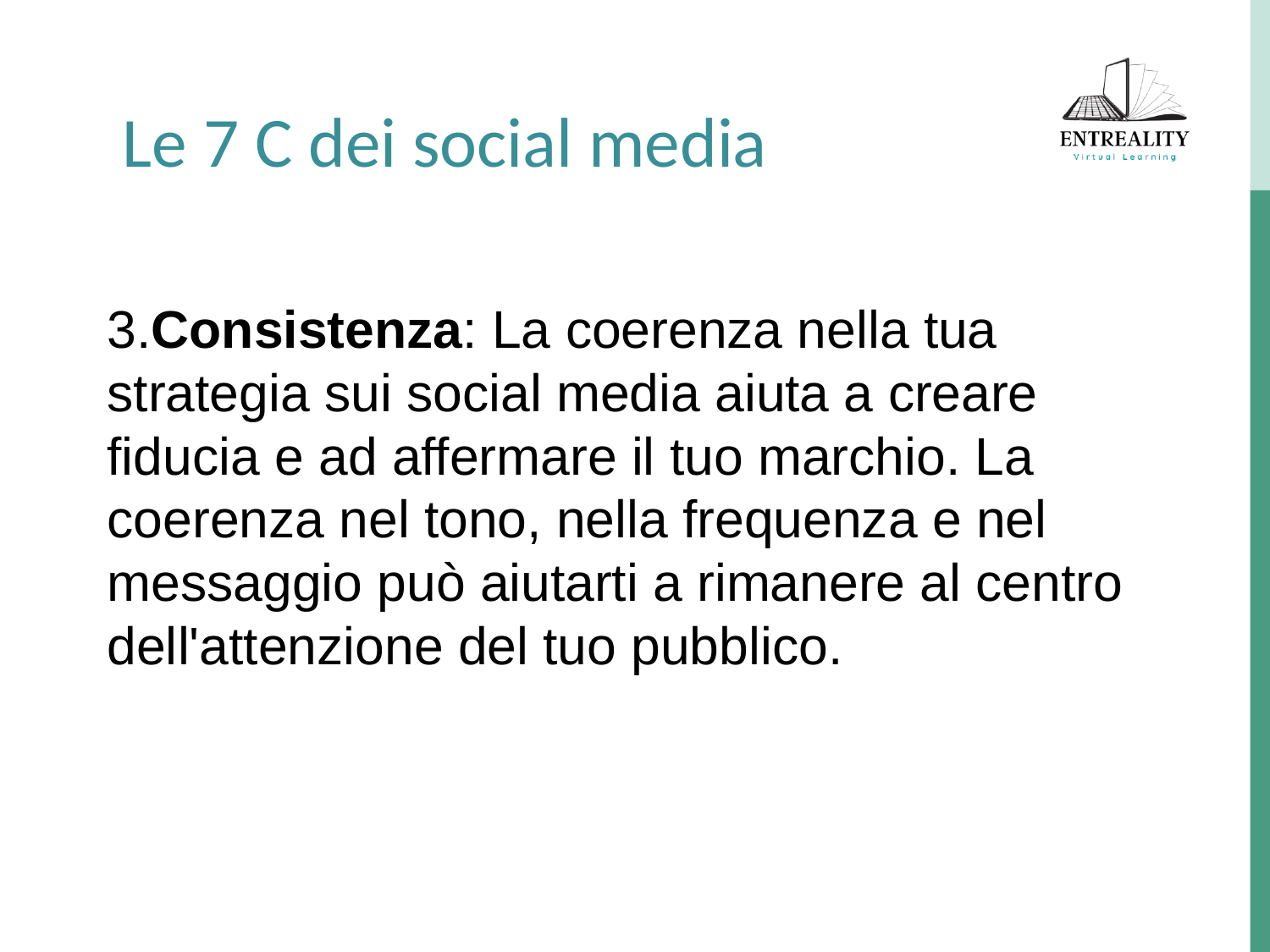

Le 7 C dei social media
3.Consistenza: La coerenza nella tua strategia sui social media aiuta a creare fiducia e ad affermare il tuo marchio. La coerenza nel tono, nella frequenza e nel messaggio può aiutarti a rimanere al centro dell'attenzione del tuo pubblico.